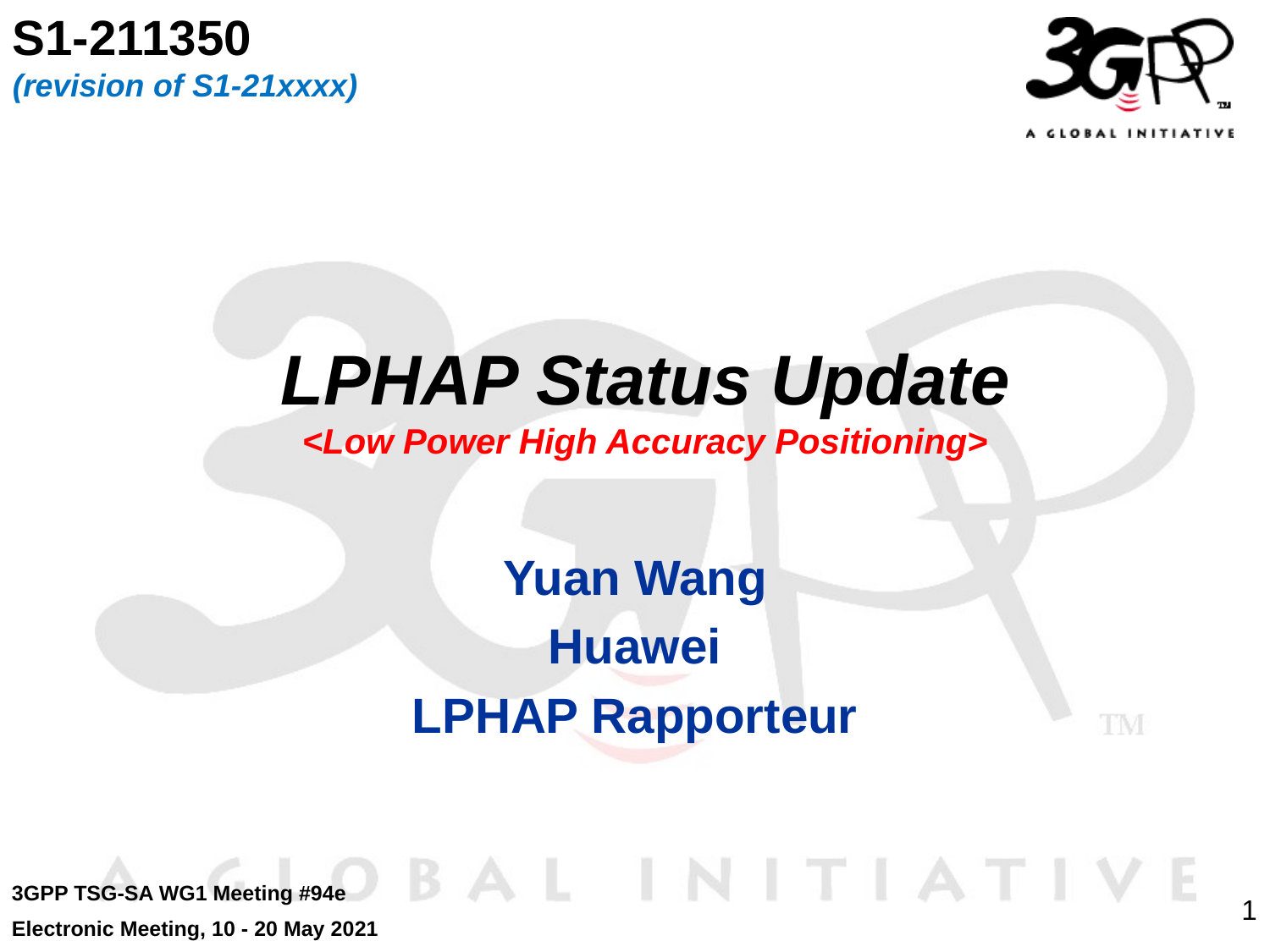

S1-211350
(revision of S1-21xxxx)
# LPHAP Status Update <Low Power High Accuracy Positioning>
Yuan Wang
Huawei
LPHAP Rapporteur
3GPP TSG-SA WG1 Meeting #94e
Electronic Meeting, 10 - 20 May 2021
1